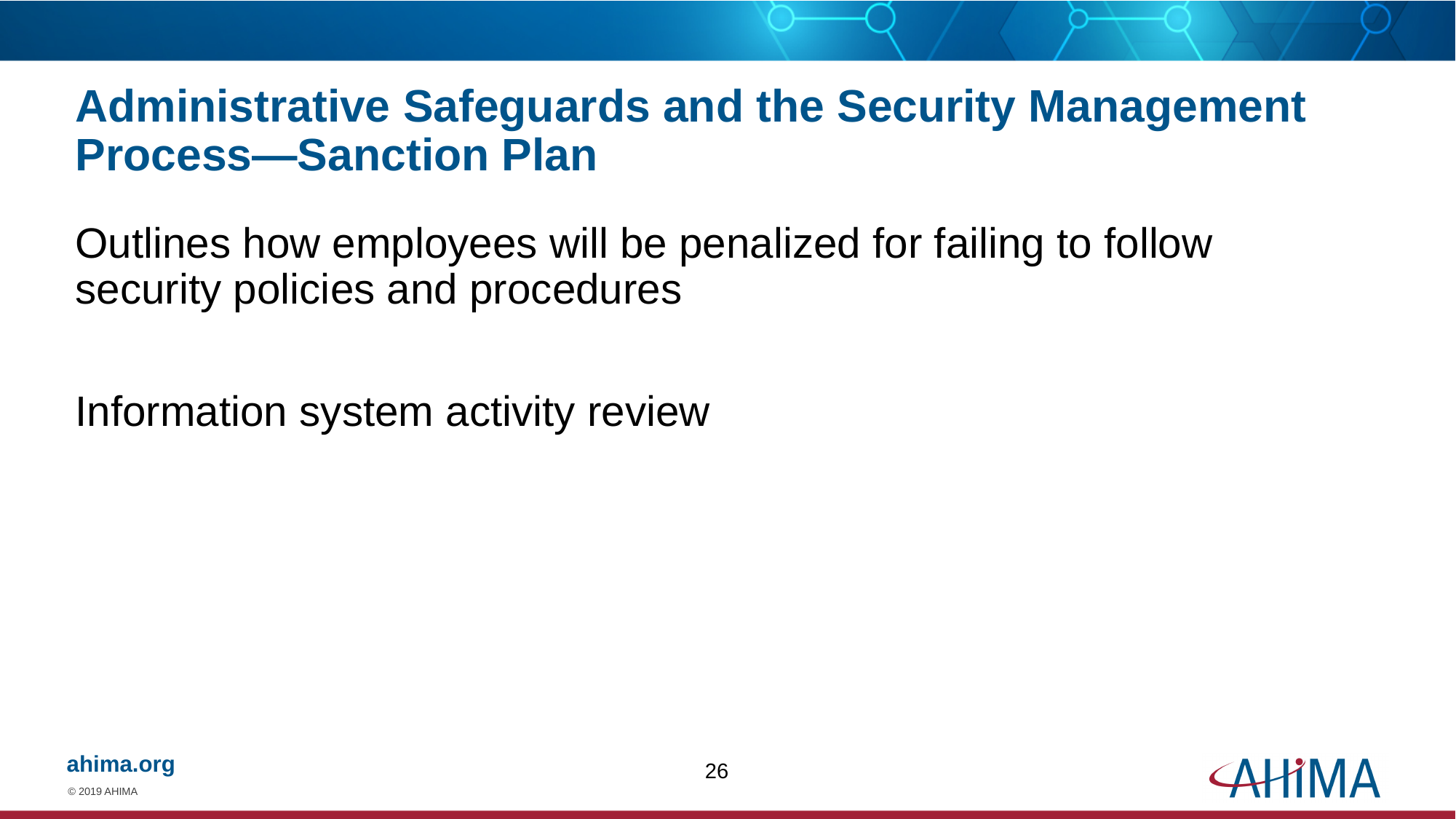

# Administrative Safeguards and the Security Management Process—Sanction Plan
Outlines how employees will be penalized for failing to follow security policies and procedures

Information system activity review